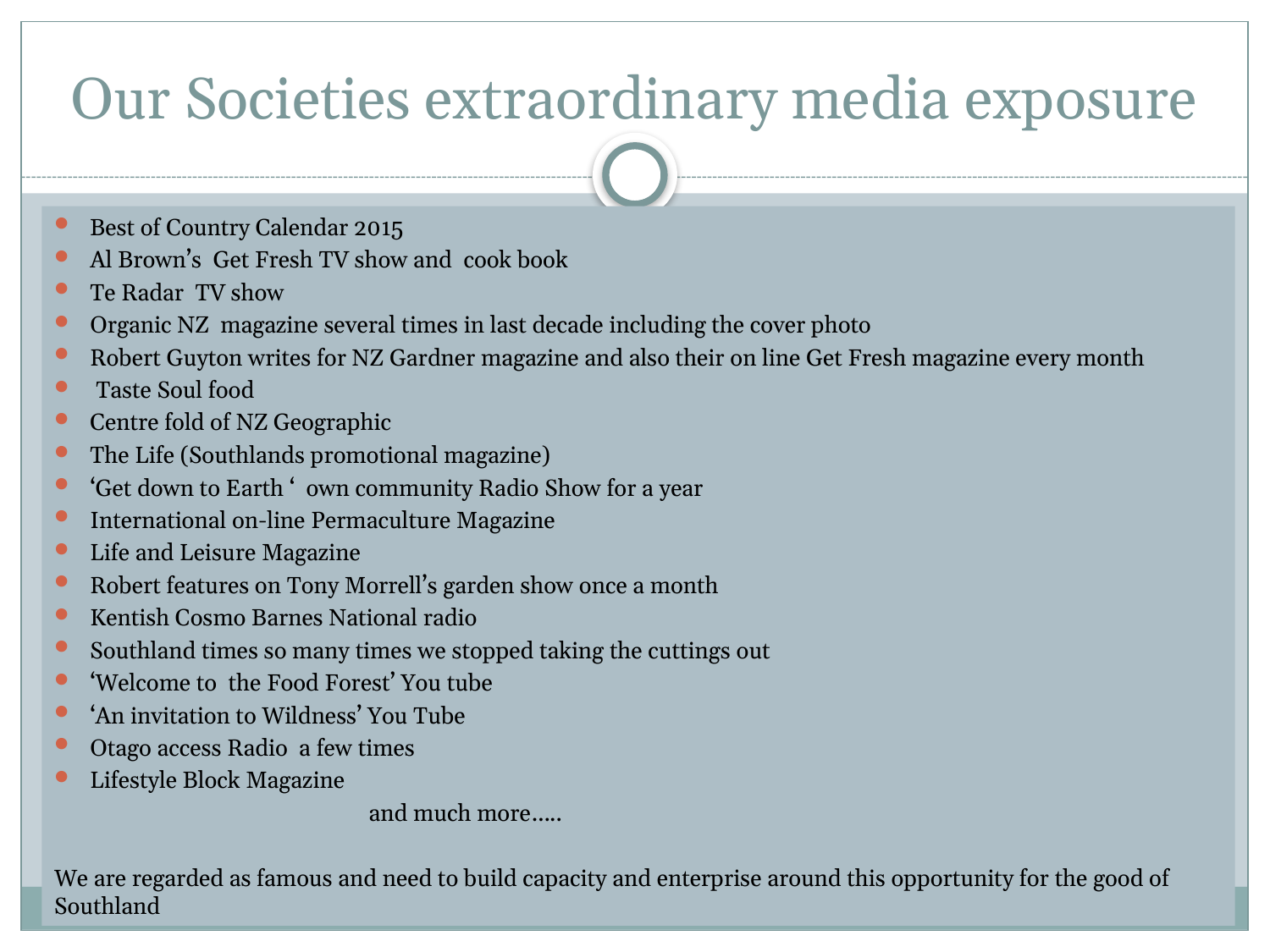

# Our Societies extraordinary media exposure
Best of Country Calendar 2015
Al Brown’s  Get Fresh TV show and  cook book
Te Radar  TV show
Organic NZ  magazine several times in last decade including the cover photo
Robert Guyton writes for NZ Gardner magazine and also their on line Get Fresh magazine every month
 Taste Soul food
Centre fold of NZ Geographic
The Life (Southlands promotional magazine)
‘Get down to Earth ‘  own community Radio Show for a year
International on-line Permaculture Magazine
Life and Leisure Magazine
Robert features on Tony Morrell’s garden show once a month
Kentish Cosmo Barnes National radio
Southland times so many times we stopped taking the cuttings out
‘Welcome to  the Food Forest’ You tube
‘An invitation to Wildness’ You Tube
Otago access Radio  a few times
Lifestyle Block Magazine
                                                       and much more…..

We are regarded as famous and need to build capacity and enterprise around this opportunity for the good of Southland